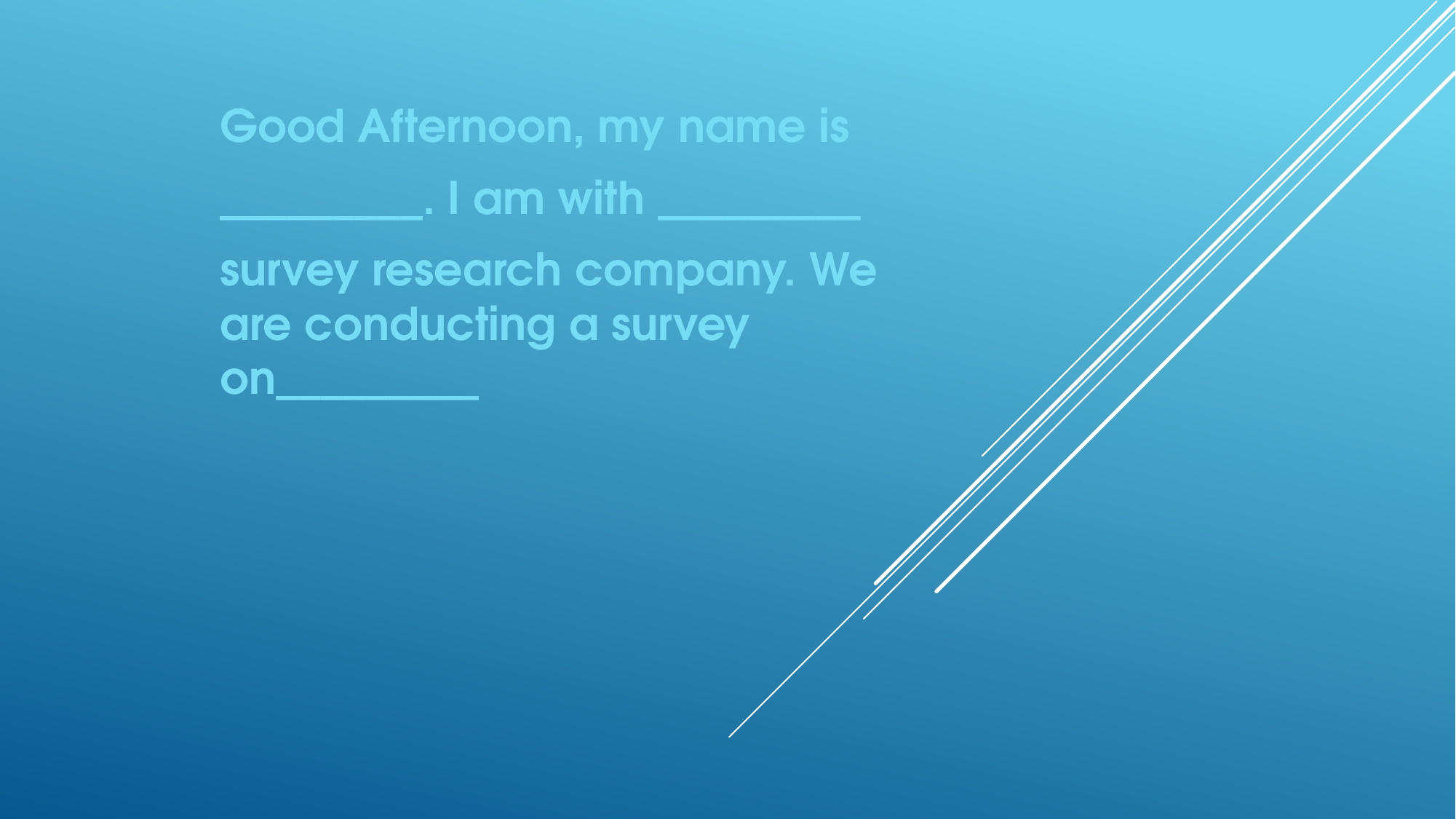

Good Afternoon, my name is
_________. I am with _________
survey research company. We are conducting a survey on_________
#